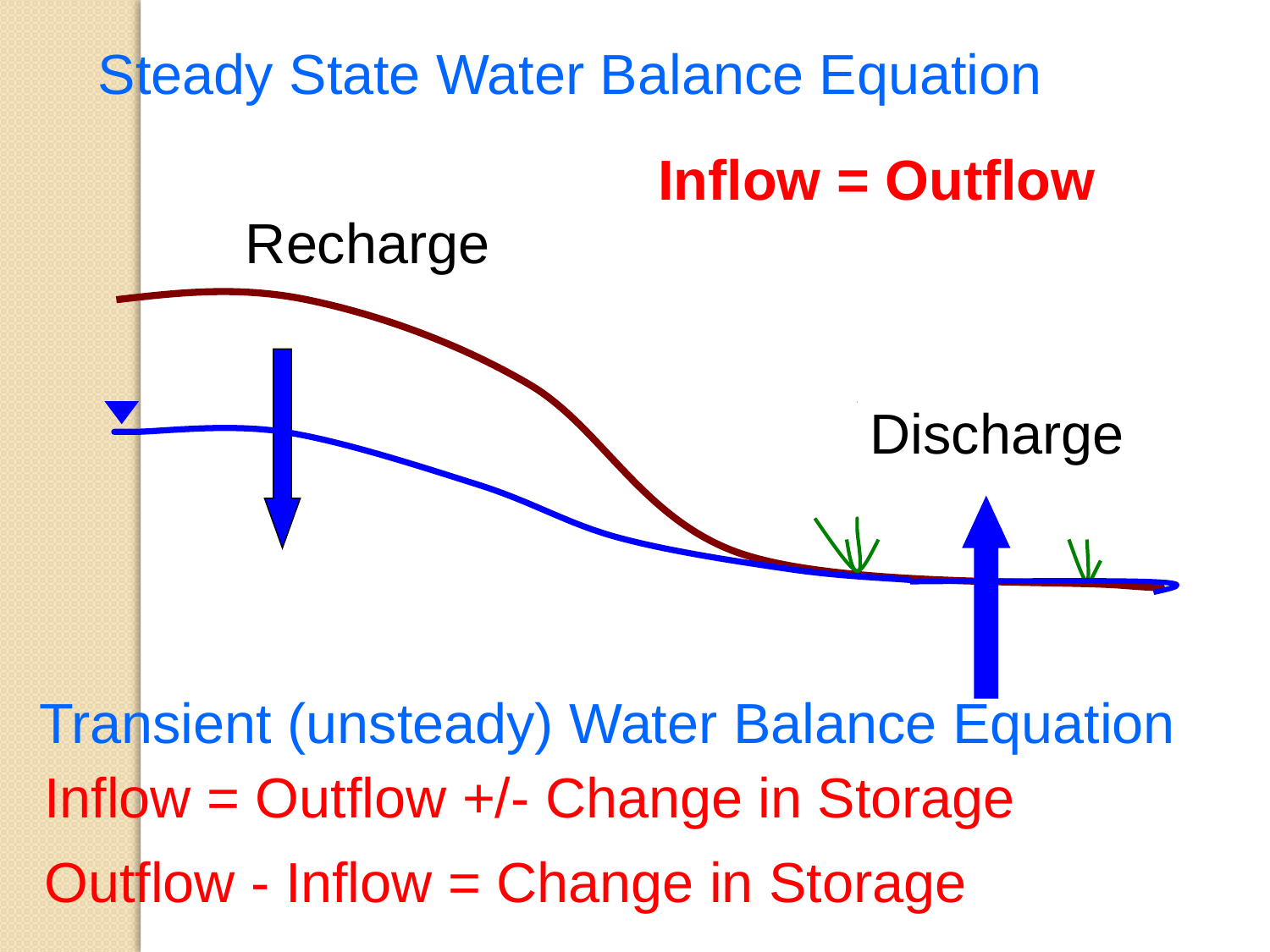

Steady State Water Balance Equation
Inflow = Outflow
Recharge

Discharge

Transient (unsteady) Water Balance Equation
Inflow = Outflow +/- Change in Storage
Outflow - Inflow = Change in Storage